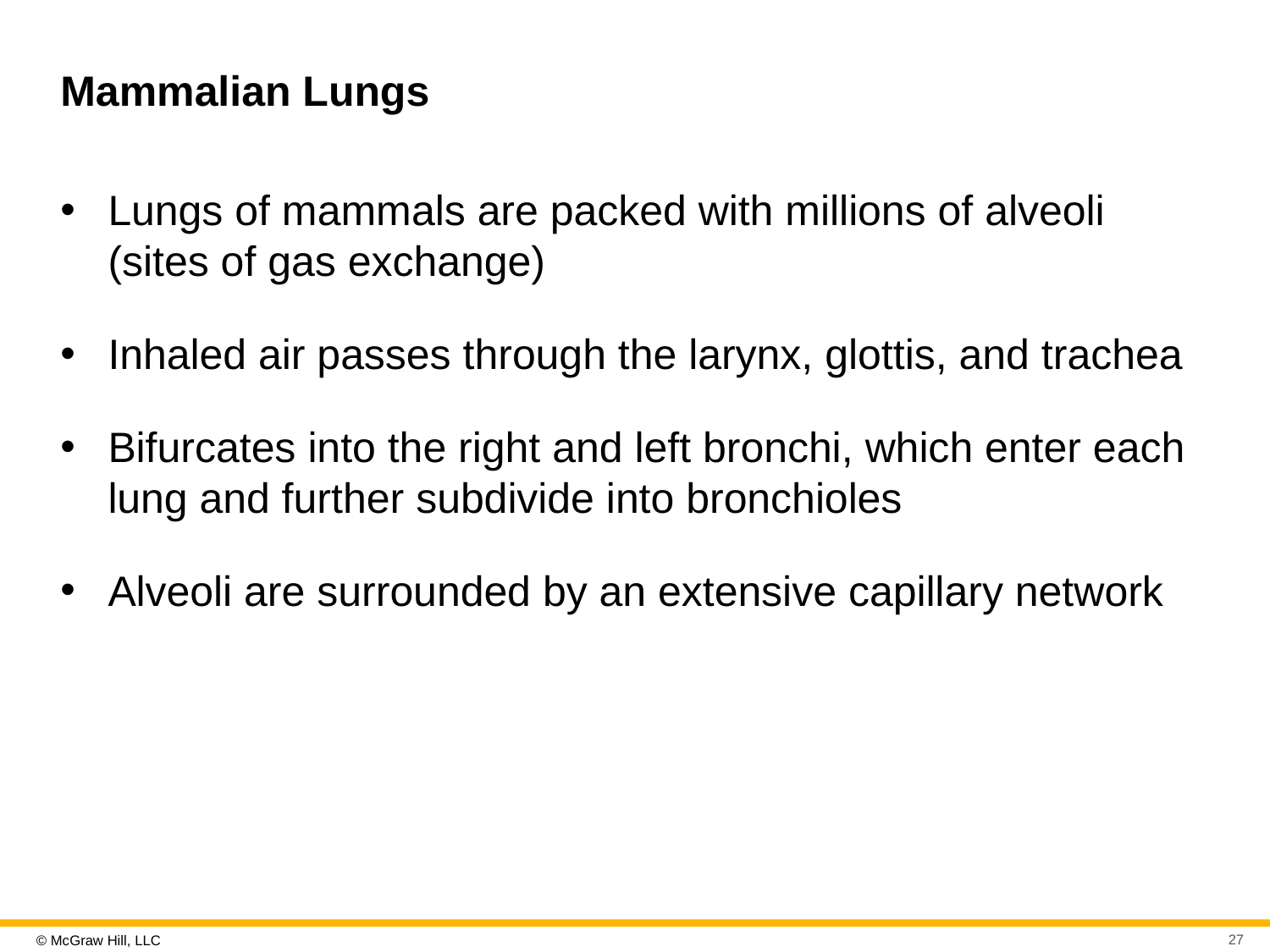

# Mammalian Lungs
Lungs of mammals are packed with millions of alveoli (sites of gas exchange)
Inhaled air passes through the larynx, glottis, and trachea
Bifurcates into the right and left bronchi, which enter each lung and further subdivide into bronchioles
Alveoli are surrounded by an extensive capillary network
27